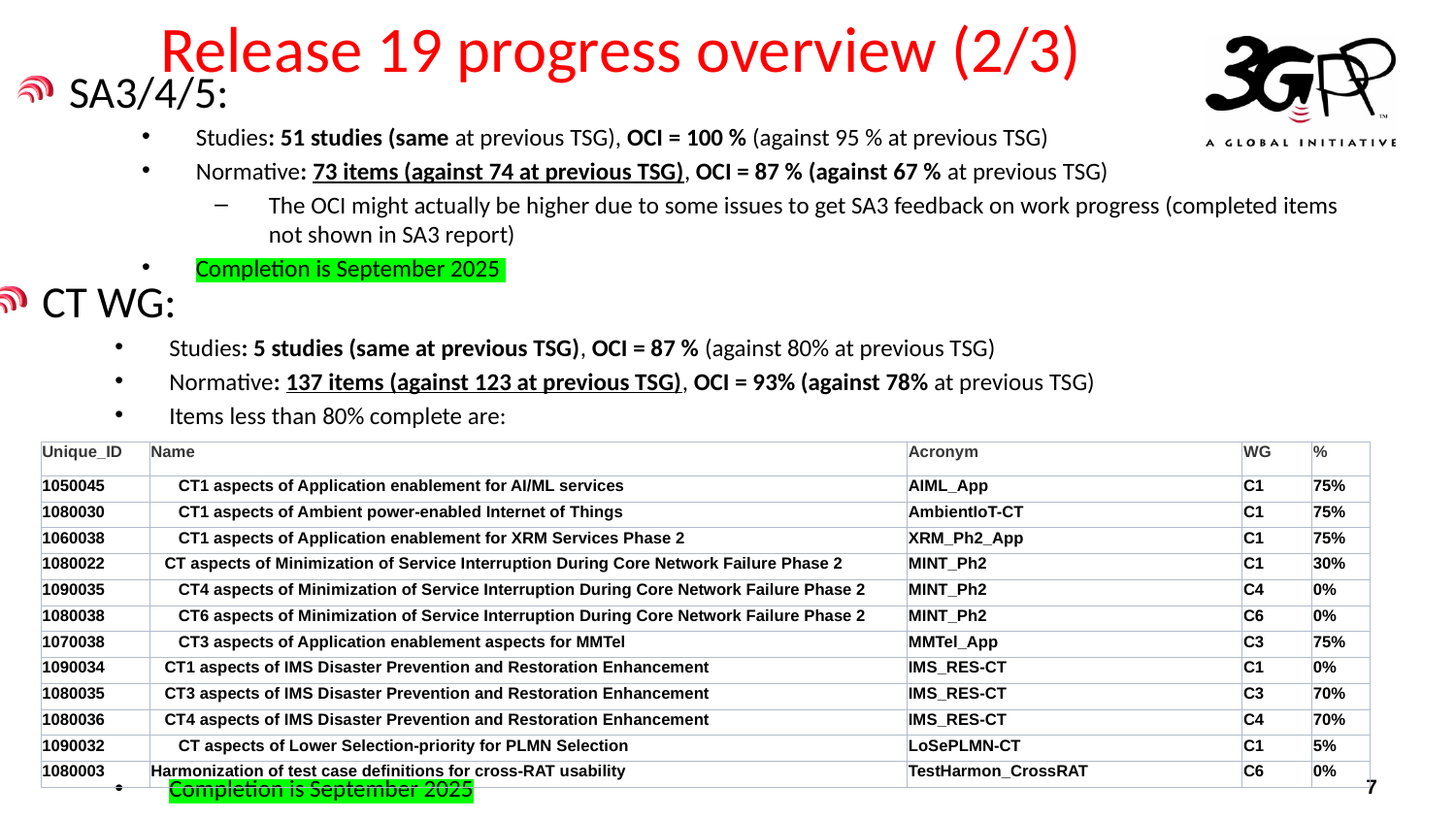

# Release 19 progress overview (2/3)
SA3/4/5:
Studies: 51 studies (same at previous TSG), OCI = 100 % (against 95 % at previous TSG)
Normative: 73 items (against 74 at previous TSG), OCI = 87 % (against 67 % at previous TSG)
The OCI might actually be higher due to some issues to get SA3 feedback on work progress (completed items not shown in SA3 report)
Completion is September 2025

CT WG:
Studies: 5 studies (same at previous TSG), OCI = 87 % (against 80% at previous TSG)
Normative: 137 items (against 123 at previous TSG), OCI = 93% (against 78% at previous TSG)
Items less than 80% complete are:

Completion is September 2025

| Unique\_ID | Name | Acronym | WG | % |
| --- | --- | --- | --- | --- |
| 1050045 | CT1 aspects of Application enablement for AI/ML services | AIML\_App | C1 | 75% |
| 1080030 | CT1 aspects of Ambient power-enabled Internet of Things | AmbientIoT-CT | C1 | 75% |
| 1060038 | CT1 aspects of Application enablement for XRM Services Phase 2 | XRM\_Ph2\_App | C1 | 75% |
| 1080022 | CT aspects of Minimization of Service Interruption During Core Network Failure Phase 2 | MINT\_Ph2 | C1 | 30% |
| 1090035 | CT4 aspects of Minimization of Service Interruption During Core Network Failure Phase 2 | MINT\_Ph2 | C4 | 0% |
| 1080038 | CT6 aspects of Minimization of Service Interruption During Core Network Failure Phase 2 | MINT\_Ph2 | C6 | 0% |
| 1070038 | CT3 aspects of Application enablement aspects for MMTel | MMTel\_App | C3 | 75% |
| 1090034 | CT1 aspects of IMS Disaster Prevention and Restoration Enhancement | IMS\_RES-CT | C1 | 0% |
| 1080035 | CT3 aspects of IMS Disaster Prevention and Restoration Enhancement | IMS\_RES-CT | C3 | 70% |
| 1080036 | CT4 aspects of IMS Disaster Prevention and Restoration Enhancement | IMS\_RES-CT | C4 | 70% |
| 1090032 | CT aspects of Lower Selection-priority for PLMN Selection | LoSePLMN-CT | C1 | 5% |
| 1080003 | Harmonization of test case definitions for cross-RAT usability | TestHarmon\_CrossRAT | C6 | 0% |